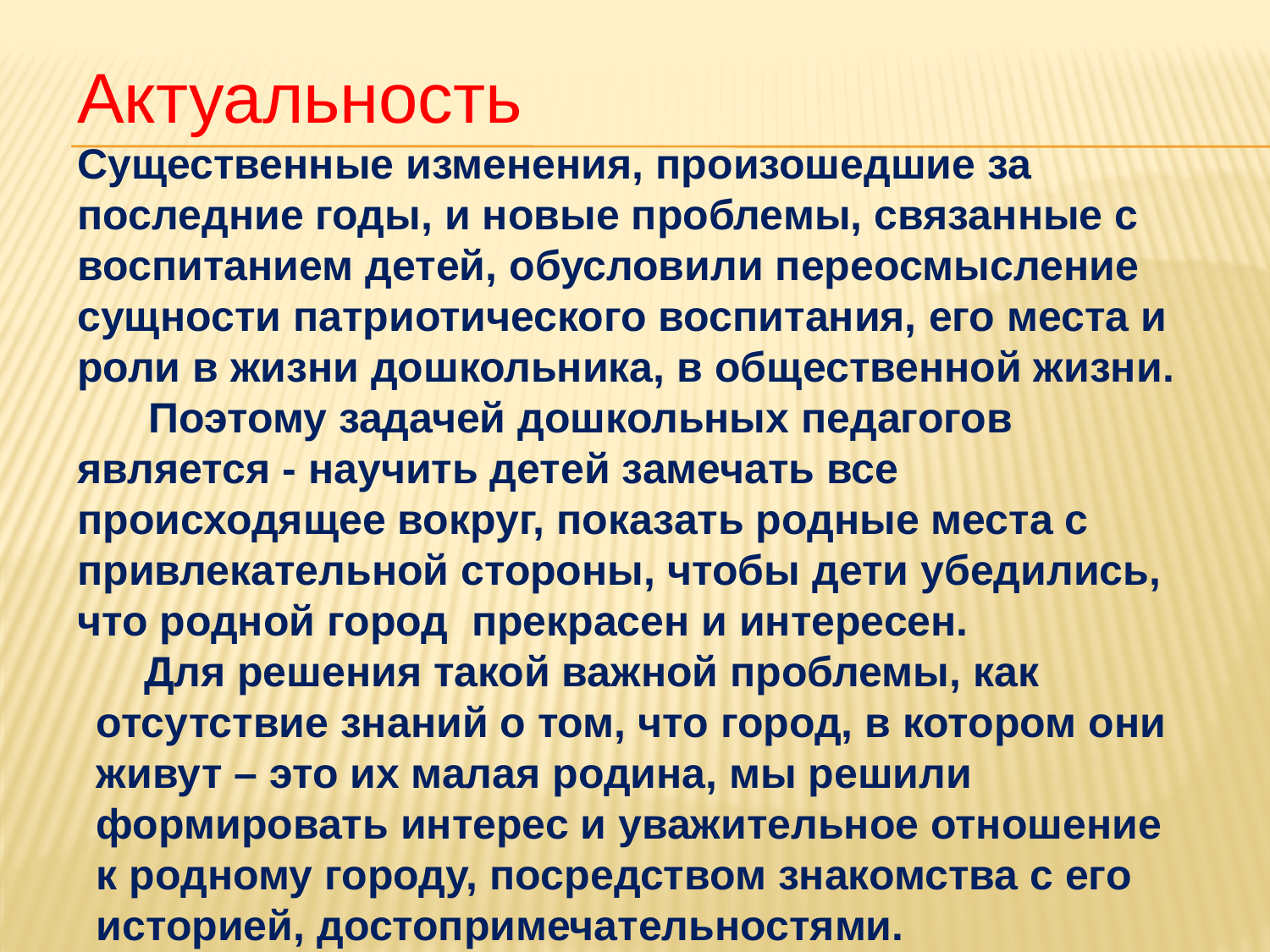

Актуальность
Существенные изменения, произошедшие за последние годы, и новые проблемы, связанные с воспитанием детей, обусловили переосмысление сущности патриотического воспитания, его места и роли в жизни дошкольника, в общественной жизни.
      Поэтому задачей дошкольных педагогов является - научить детей замечать все происходящее вокруг, показать родные места с привлекательной стороны, чтобы дети убедились, что родной город  прекрасен и интересен.
    Для решения такой важной проблемы, как отсутствие знаний о том, что город, в котором они живут – это их малая родина, мы решили формировать интерес и уважительное отношение к родному городу, посредством знакомства с его историей, достопримечательностями.